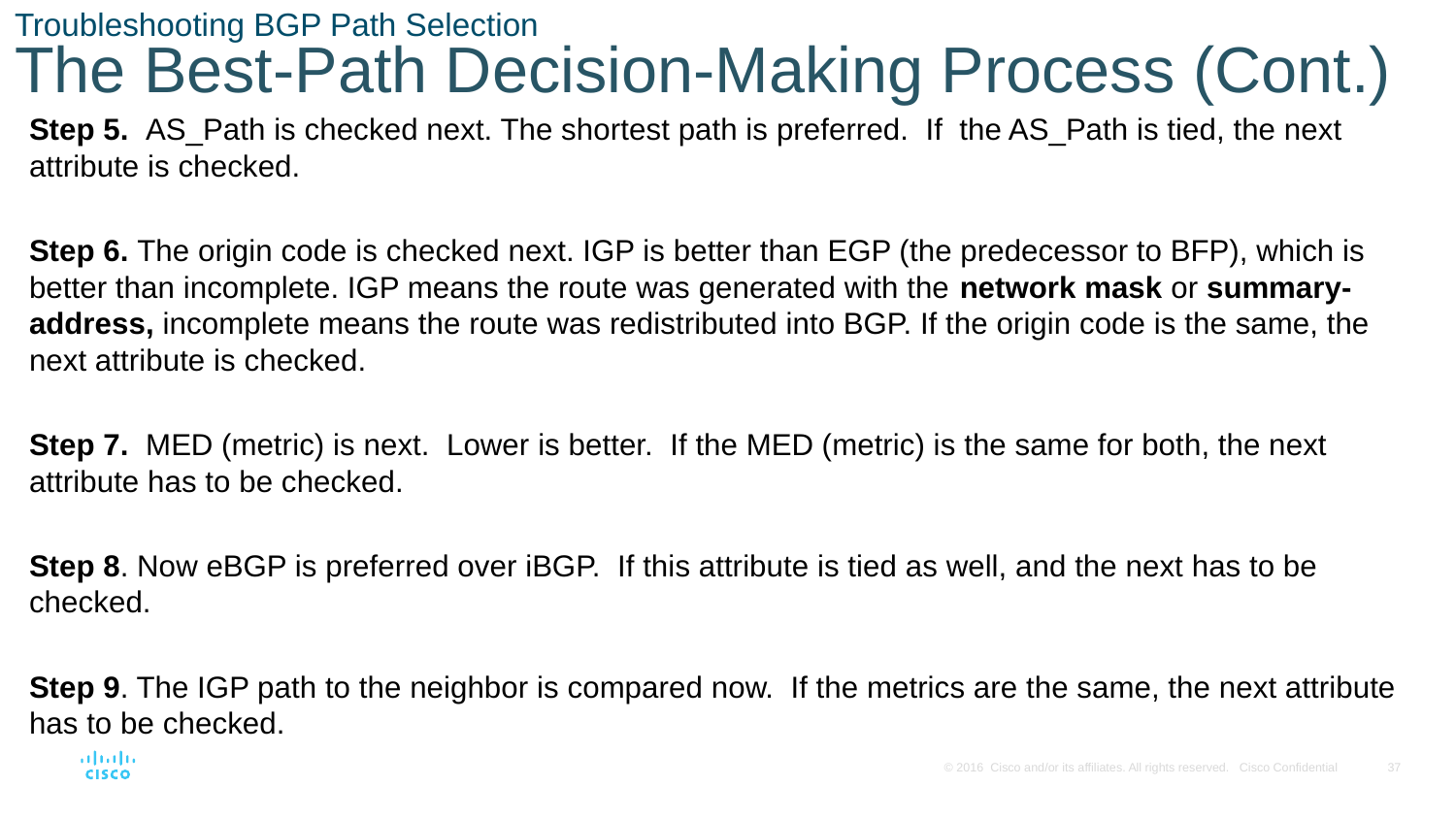

# Troubleshooting BGP Path Selection The Best-Path Decision-Making Process (Cont.)
Step 5.  AS_Path is checked next. The shortest path is preferred.  If  the AS_Path is tied, the next attribute is checked.

Step 6. The origin code is checked next. IGP is better than EGP (the predecessor to BFP), which is better than incomplete. IGP means the route was generated with the network mask or summary-address, incomplete means the route was redistributed into BGP. If the origin code is the same, the next attribute is checked.

Step 7.  MED (metric) is next.  Lower is better.  If the MED (metric) is the same for both, the next attribute has to be checked.

Step 8. Now eBGP is preferred over iBGP.  If this attribute is tied as well, and the next has to be checked.

Step 9. The IGP path to the neighbor is compared now.  If the metrics are the same, the next attribute has to be checked.